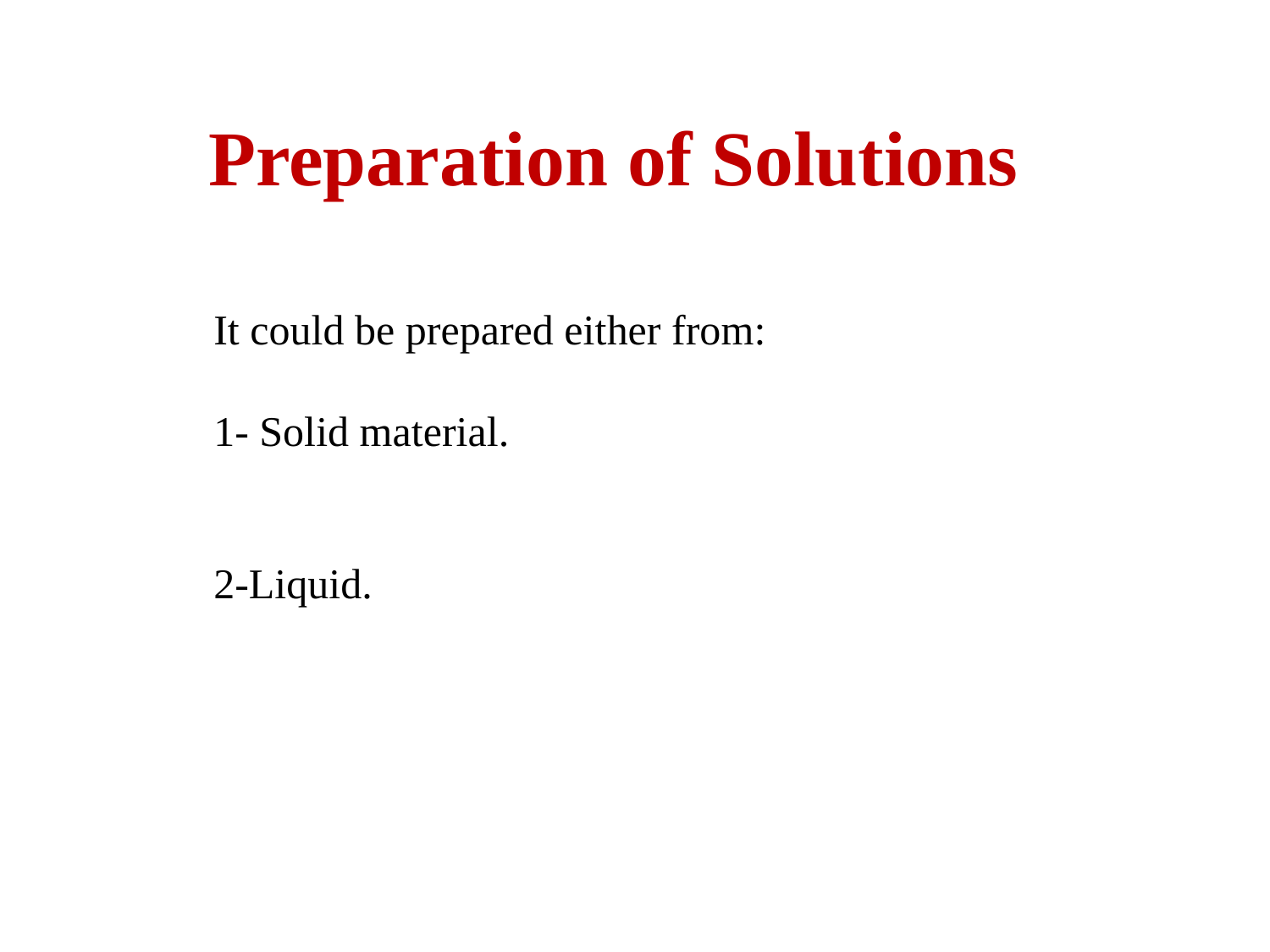

# Preparation of Solutions
It could be prepared either from:

1- Solid material.

2-Liquid.